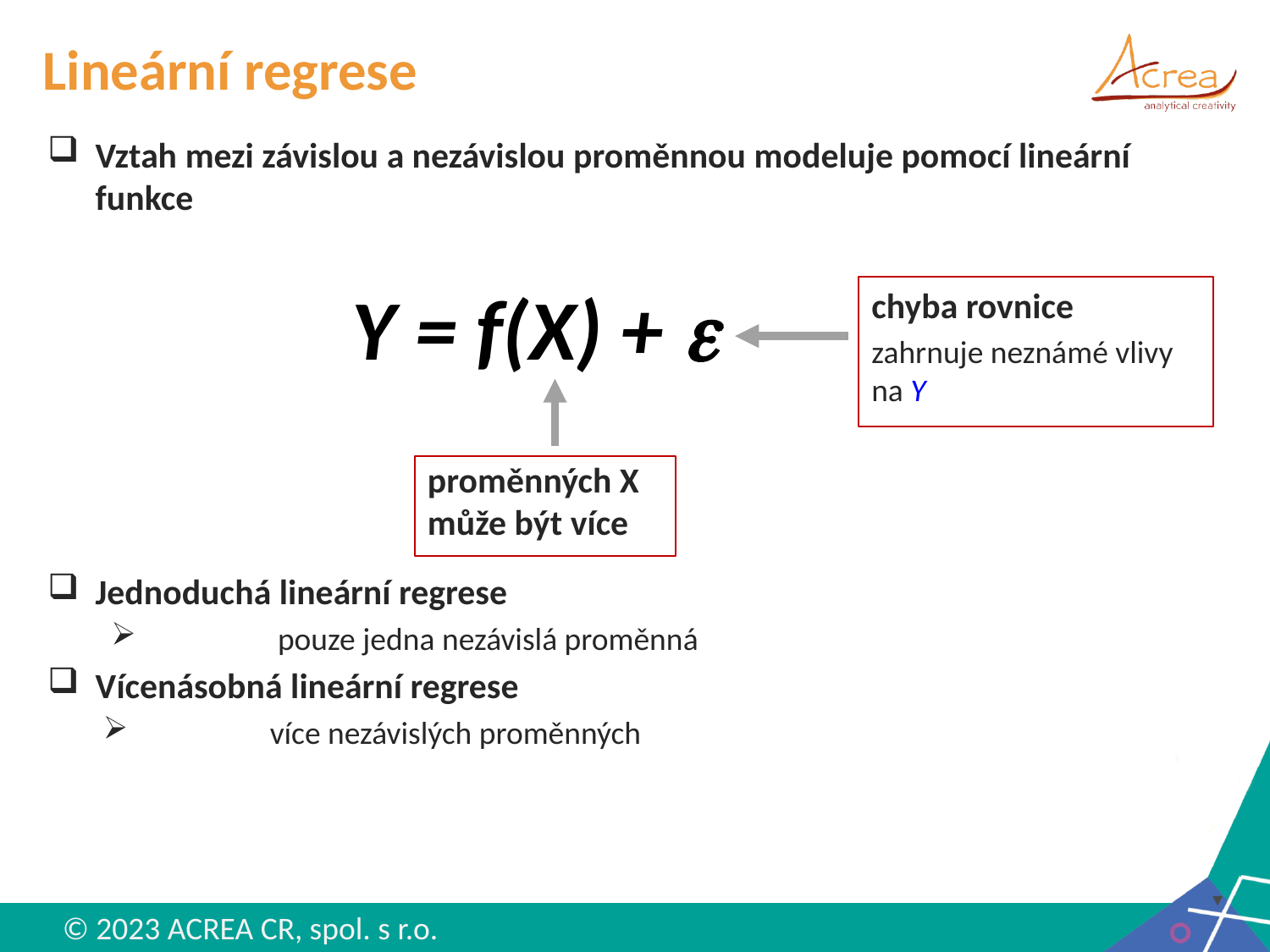

# Lineární regrese
Vztah mezi závislou a nezávislou proměnnou modeluje pomocí lineární funkce

Jednoduchá lineární regrese
	pouze jedna nezávislá proměnná
Vícenásobná lineární regrese
	více nezávislých proměnných

Y = f(X) + ε
chyba rovnice
zahrnuje neznámé vlivy na Y

proměnných X může být více